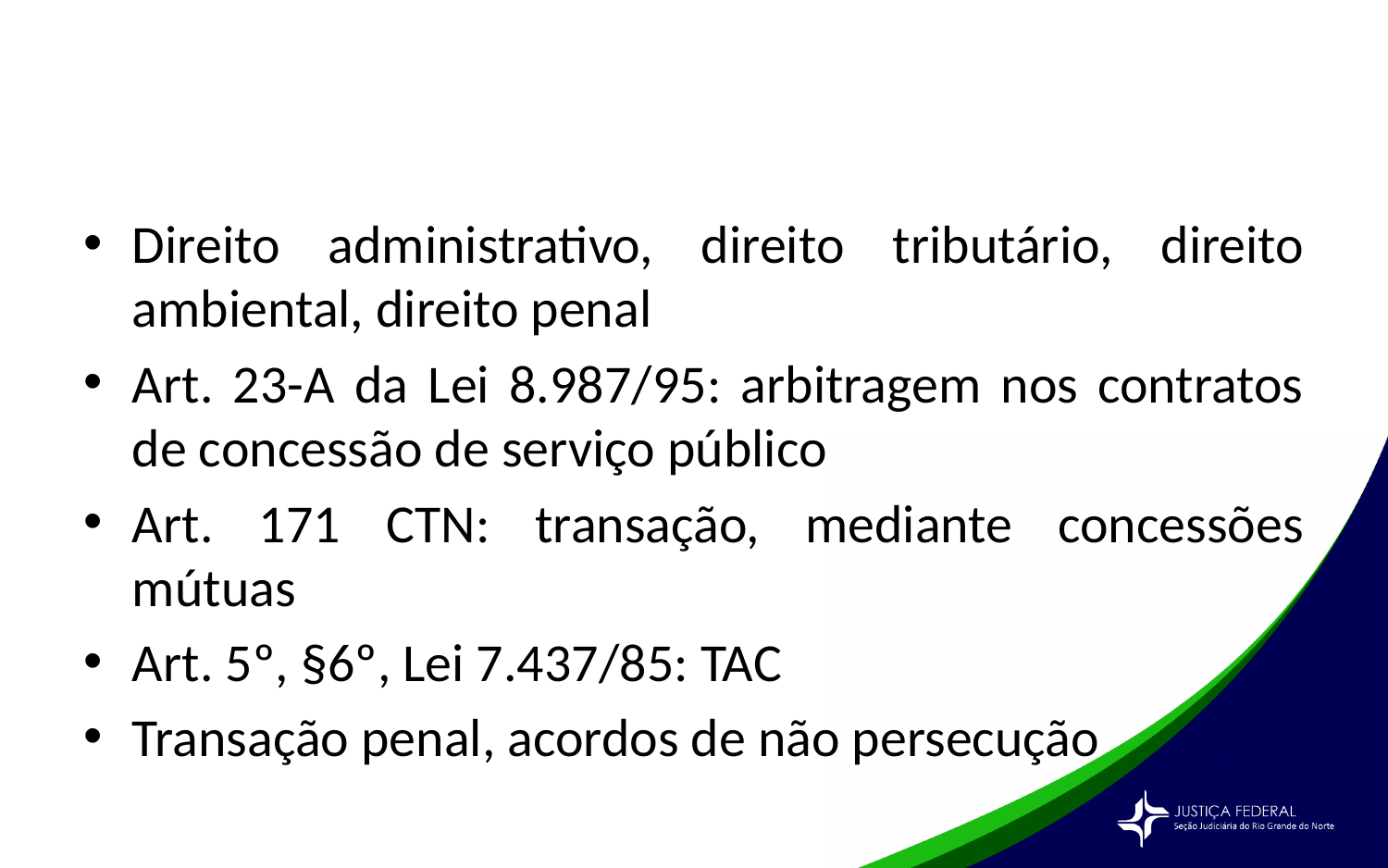

#
Direito administrativo, direito tributário, direito ambiental, direito penal
Art. 23-A da Lei 8.987/95: arbitragem nos contratos de concessão de serviço público
Art. 171 CTN: transação, mediante concessões mútuas
Art. 5º, §6º, Lei 7.437/85: TAC
Transação penal, acordos de não persecução